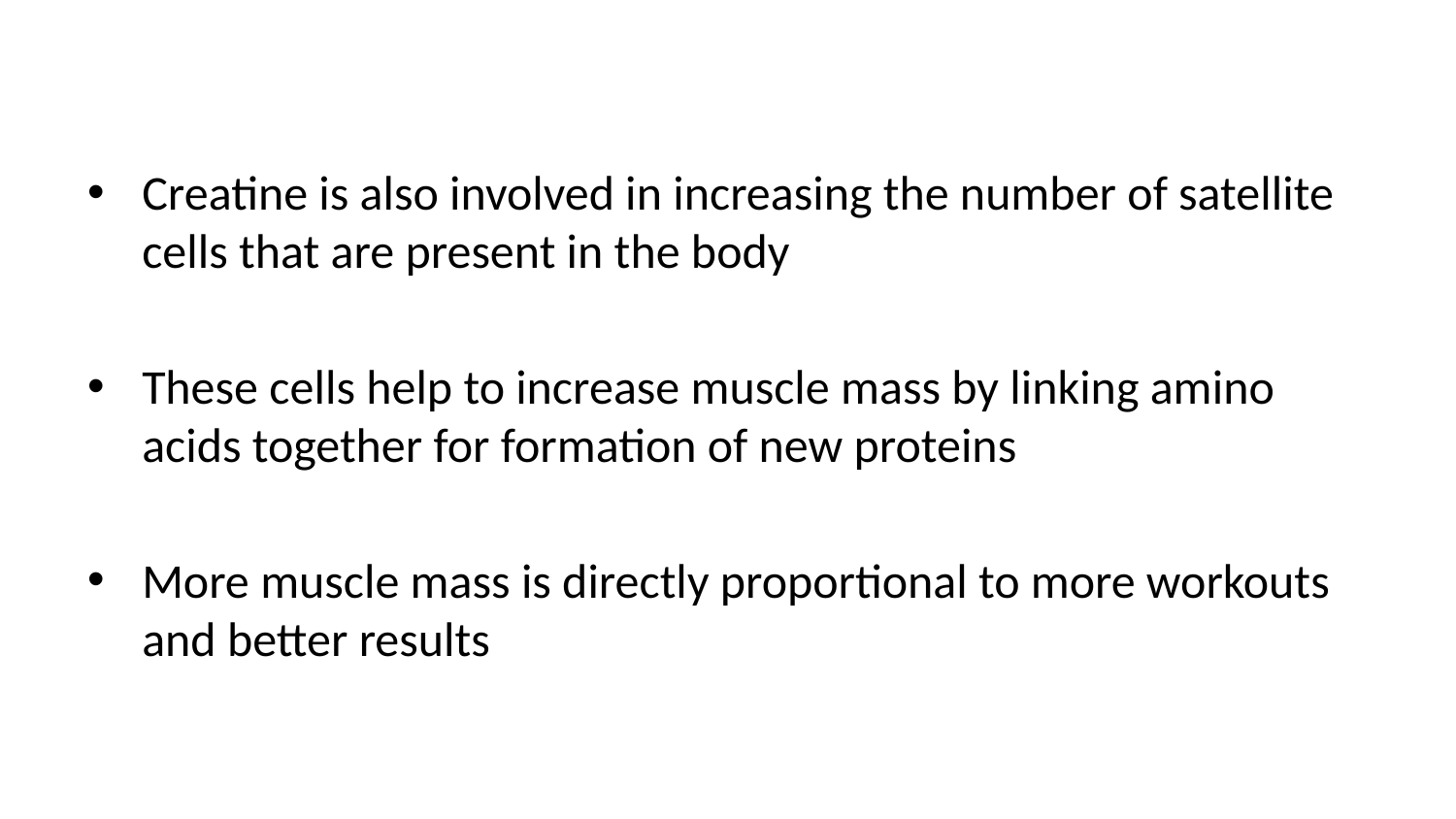

Creatine is also involved in increasing the number of satellite cells that are present in the body

These cells help to increase muscle mass by linking amino acids together for formation of new proteins

More muscle mass is directly proportional to more workouts and better results